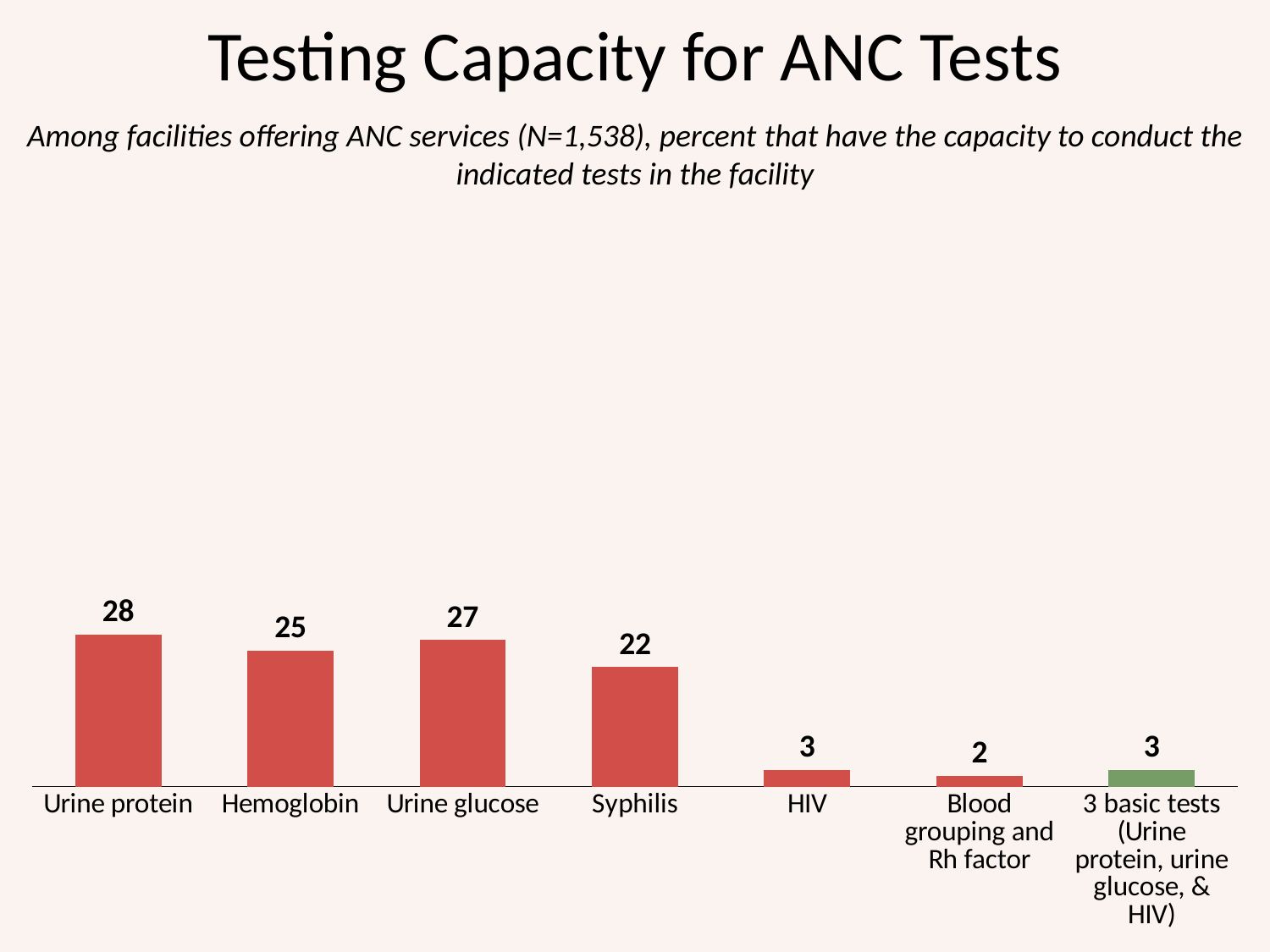

# Testing Capacity for ANC Tests
Among facilities offering ANC services (N=1,538), percent that have the capacity to conduct the indicated tests in the facility

### Chart

| Category | Standard to screen clients |
|---|---|
| Urine protein | 28.0 |
| Hemoglobin | 25.0 |
| Urine glucose | 27.0 |
| Syphilis | 22.0 |
| HIV | 3.0 |
| Blood grouping and Rh factor | 2.0 |
| 3 basic tests (Urine protein, urine glucose, & HIV) | 3.0 |